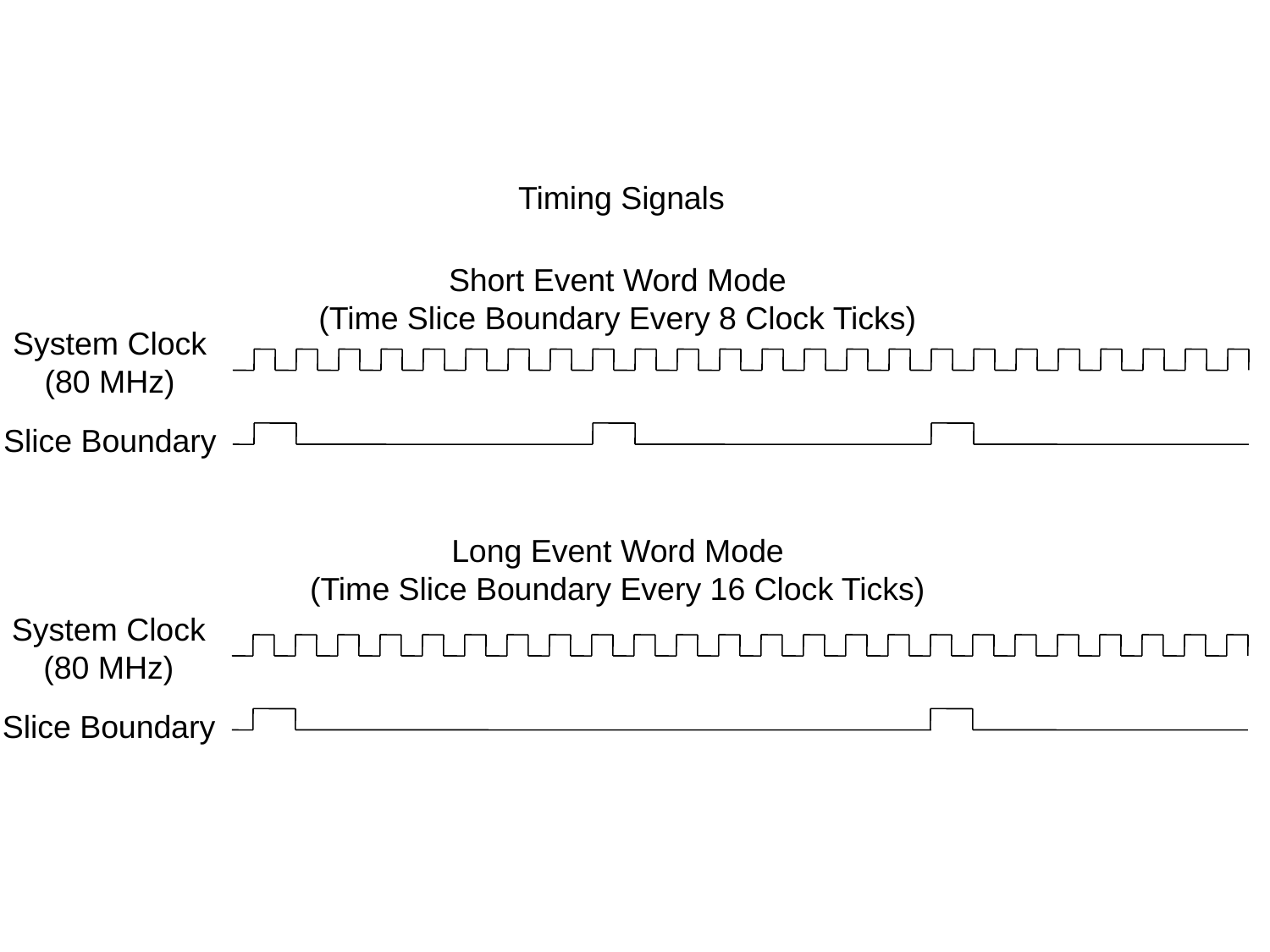

Timing Signals
Short Event Word Mode
(Time Slice Boundary Every 8 Clock Ticks)
System Clock
(80 MHz)

Slice Boundary

Long Event Word Mode
(Time Slice Boundary Every 16 Clock Ticks)
System Clock
(80 MHz)

Slice Boundary